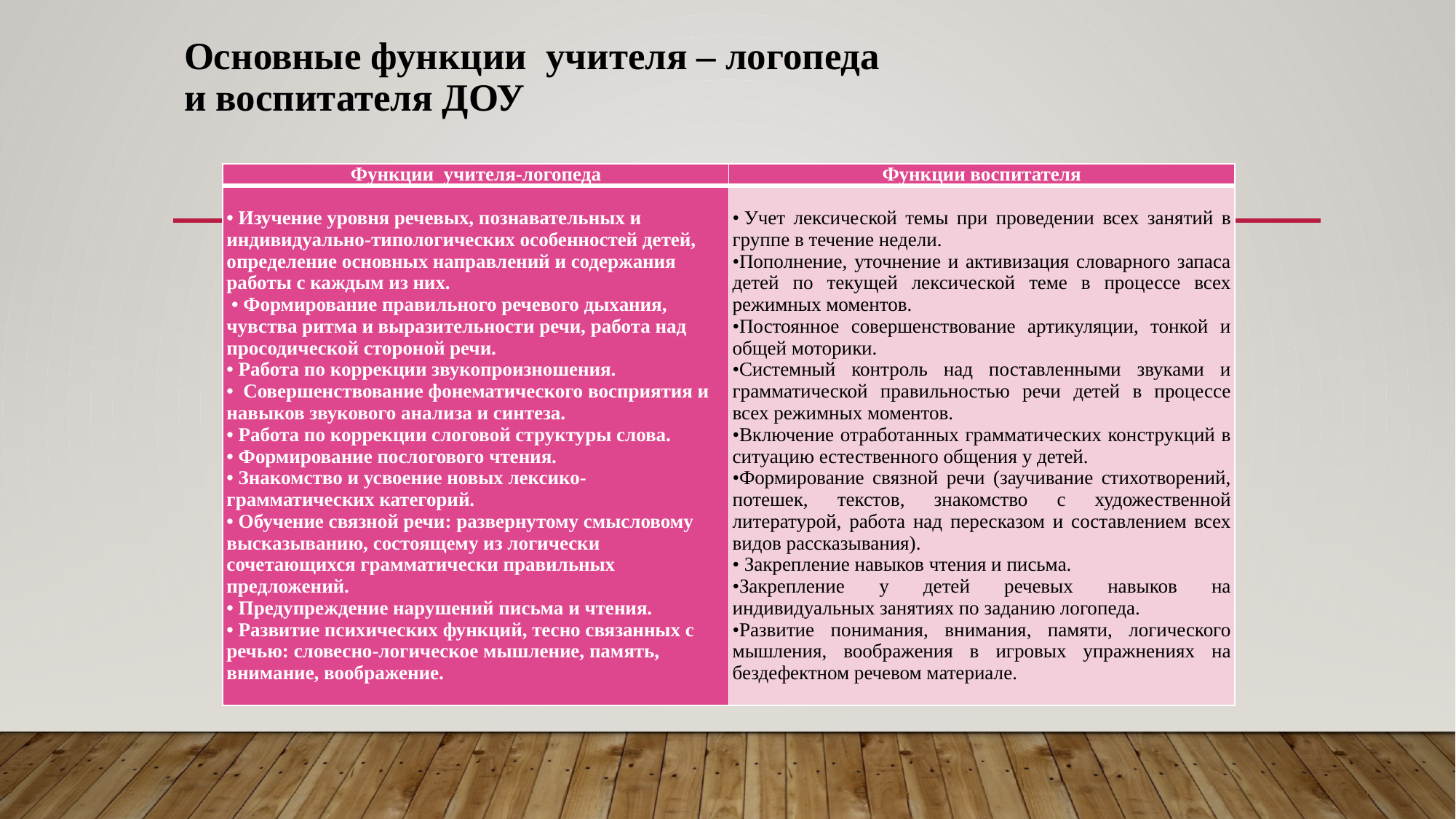

# Основные функции  учителя – логопеда и воспитателя ДОУ
| Функции  учителя-логопеда | Функции воспитателя |
| --- | --- |
| • Изучение уровня речевых, познавательных и индивидуально-типологических особенностей детей, определение основных направлений и содержания работы с каждым из них.  • Формирование правильного речевого дыхания, чувства ритма и выразительности речи, работа над просодической стороной речи. • Работа по коррекции звукопроизношения. •  Совершенствование фонематического восприятия и навыков звукового анализа и синтеза. • Работа по коррекции слоговой структуры слова. • Формирование послогового чтения. • Знакомство и усвоение новых лексико-грамматических категорий. • Обучение связной речи: развернутому смысловому высказыванию, состоящему из логически сочетающихся грамматически правильных предложений. • Предупреждение нарушений письма и чтения. • Развитие психических функций, тесно связанных с речью: словесно-логическое мышление, память, внимание, воображение. | • Учет лексической темы при проведении всех занятий в группе в течение недели. •Пополнение, уточнение и активизация словарного запаса детей по текущей лексической теме в процессе всех режимных моментов. •Постоянное совершенствование артикуляции, тонкой и общей моторики. •Системный контроль над поставленными звуками и грамматической правильностью речи детей в процессе всех режимных моментов. •Включение отработанных грамматических конструкций в ситуацию естественного общения у детей. •Формирование связной речи (заучивание стихотворений, потешек, текстов, знакомство с художественной литературой, работа над пересказом и составлением всех видов рассказывания). • Закрепление навыков чтения и письма. •Закрепление у детей речевых навыков на индивидуальных занятиях по заданию логопеда. •Развитие понимания, внимания, памяти, логического мышления, воображения в игровых упражнениях на бездефектном речевом материале. |